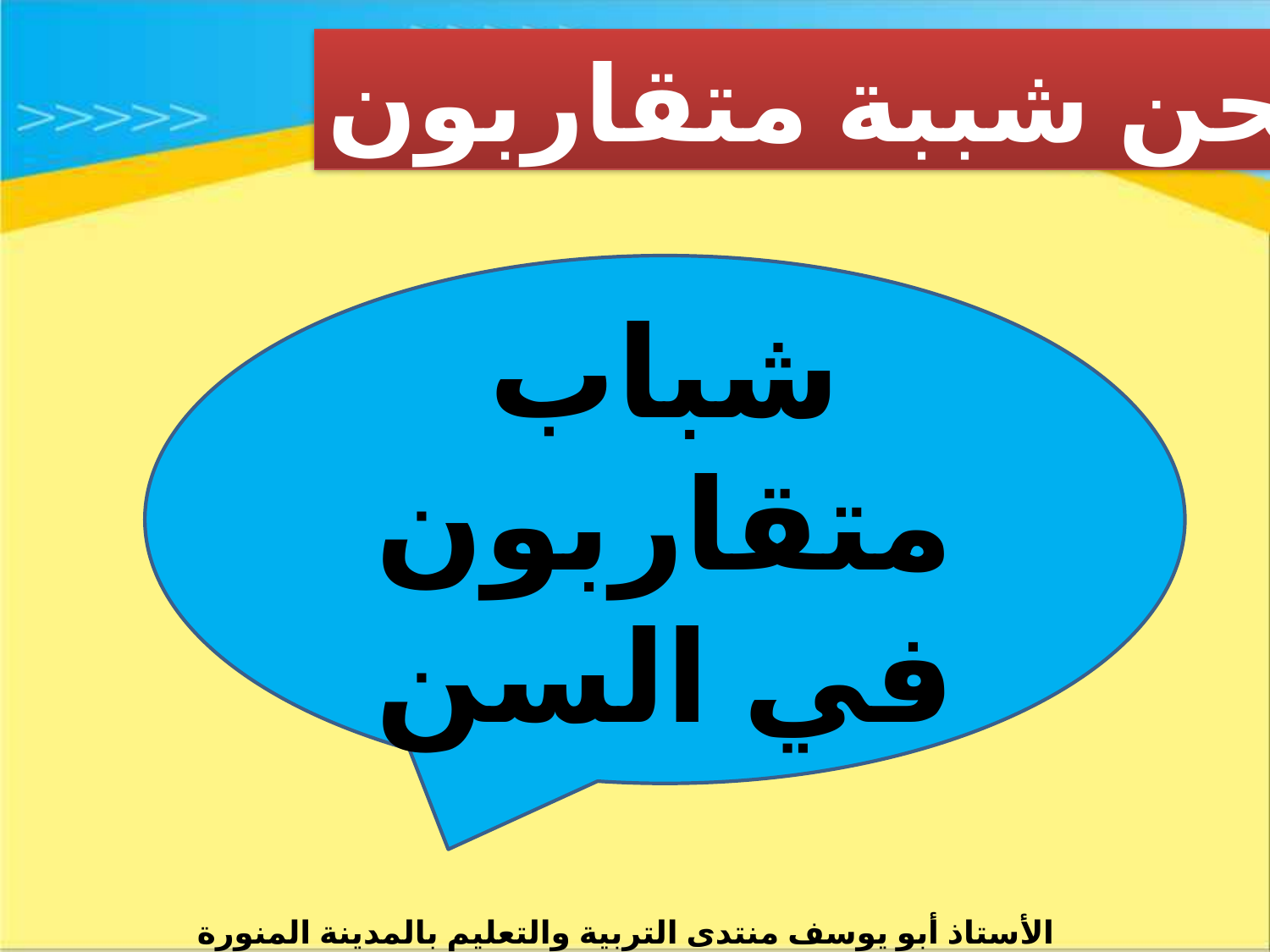

ونحن شببة متقاربون
شباب متقاربون في السن
الأستاذ أبو يوسف منتدى التربية والتعليم بالمدينة المنورة